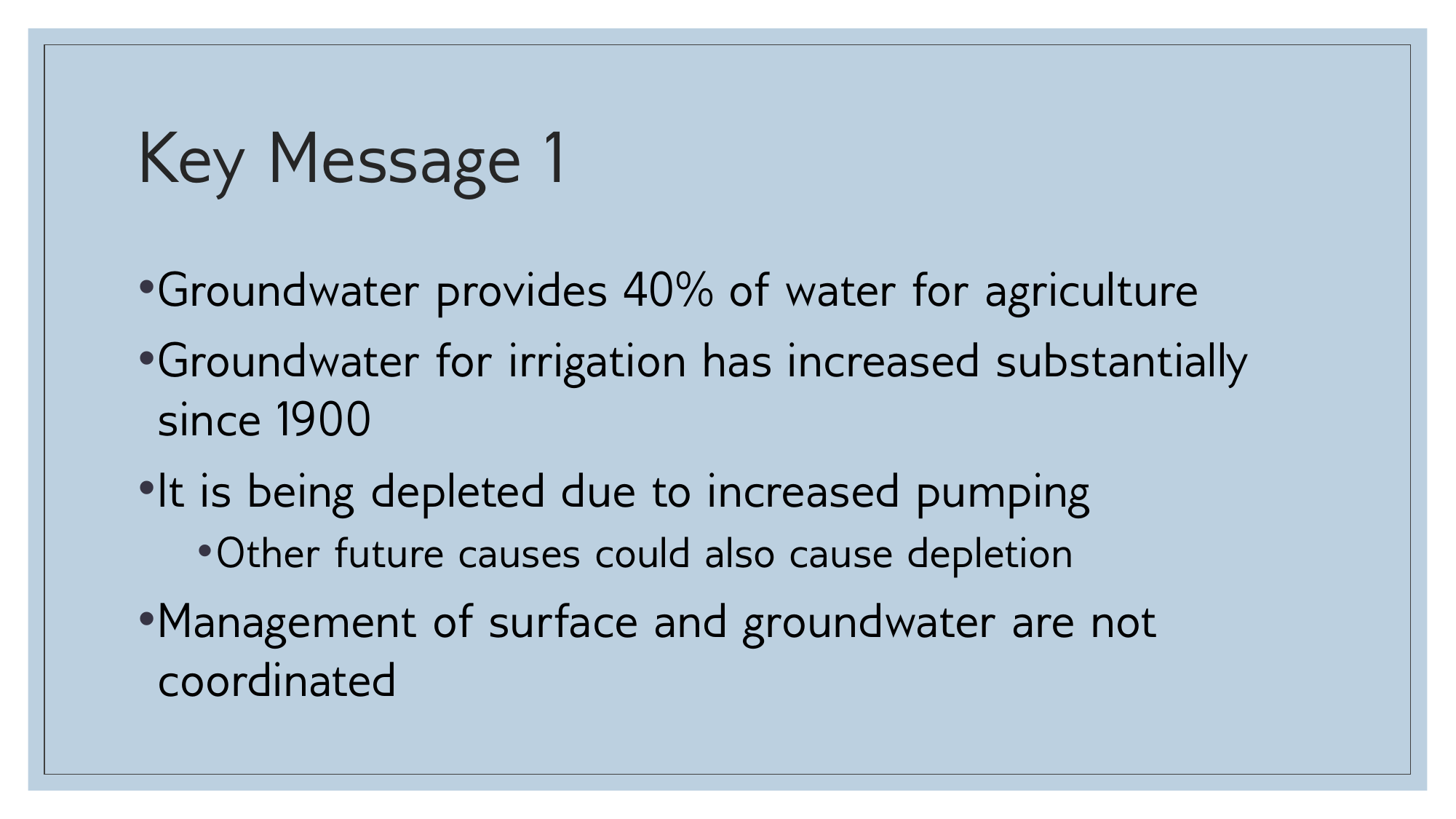

# Key Message 1
Groundwater provides 40% of water for agriculture
Groundwater for irrigation has increased substantially since 1900
It is being depleted due to increased pumping
Other future causes could also cause depletion
Management of surface and groundwater are not coordinated